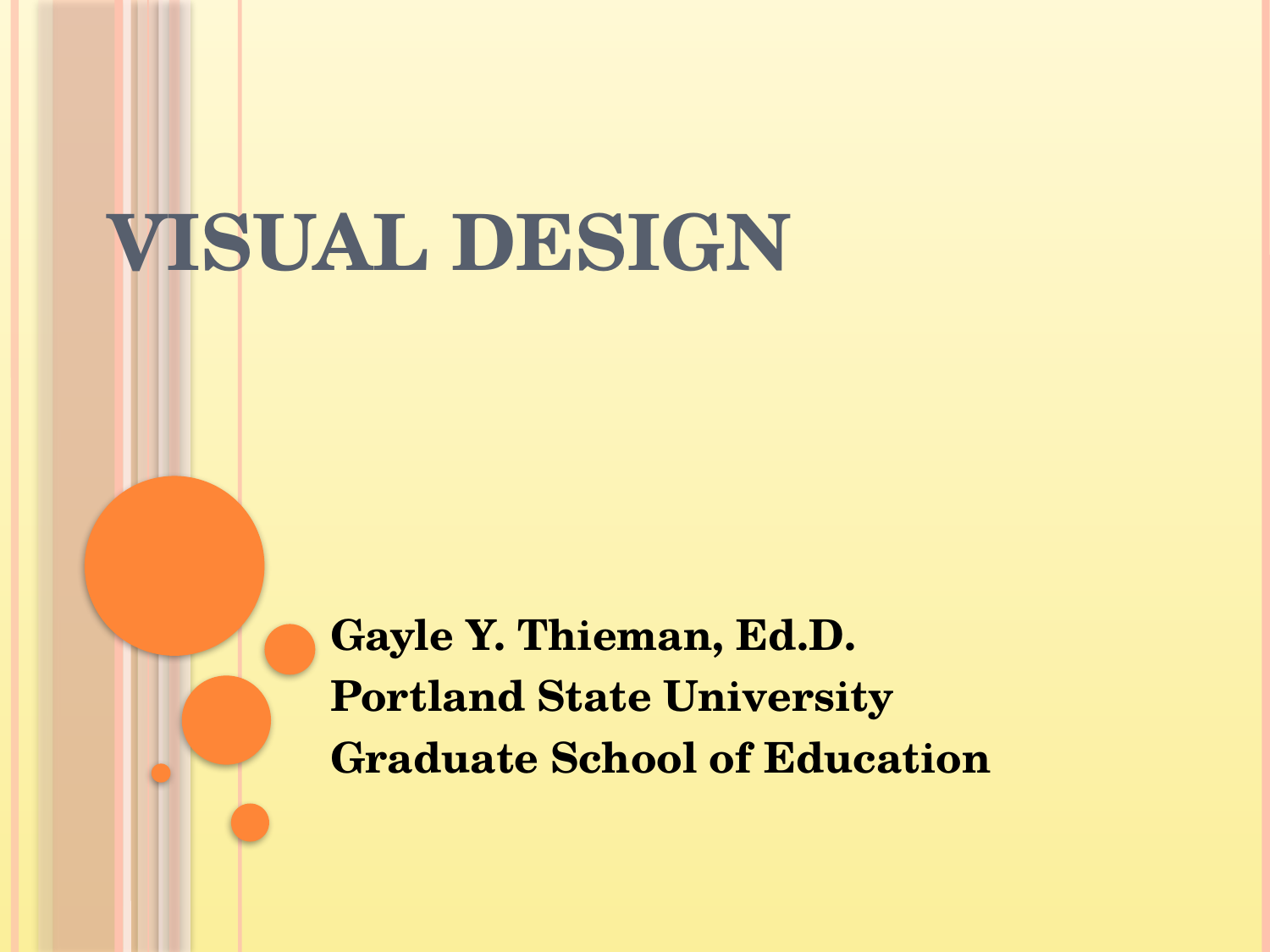

# Visual Design

	Gayle Y. Thieman, Ed.D.
	Portland State University
	Graduate School of Education